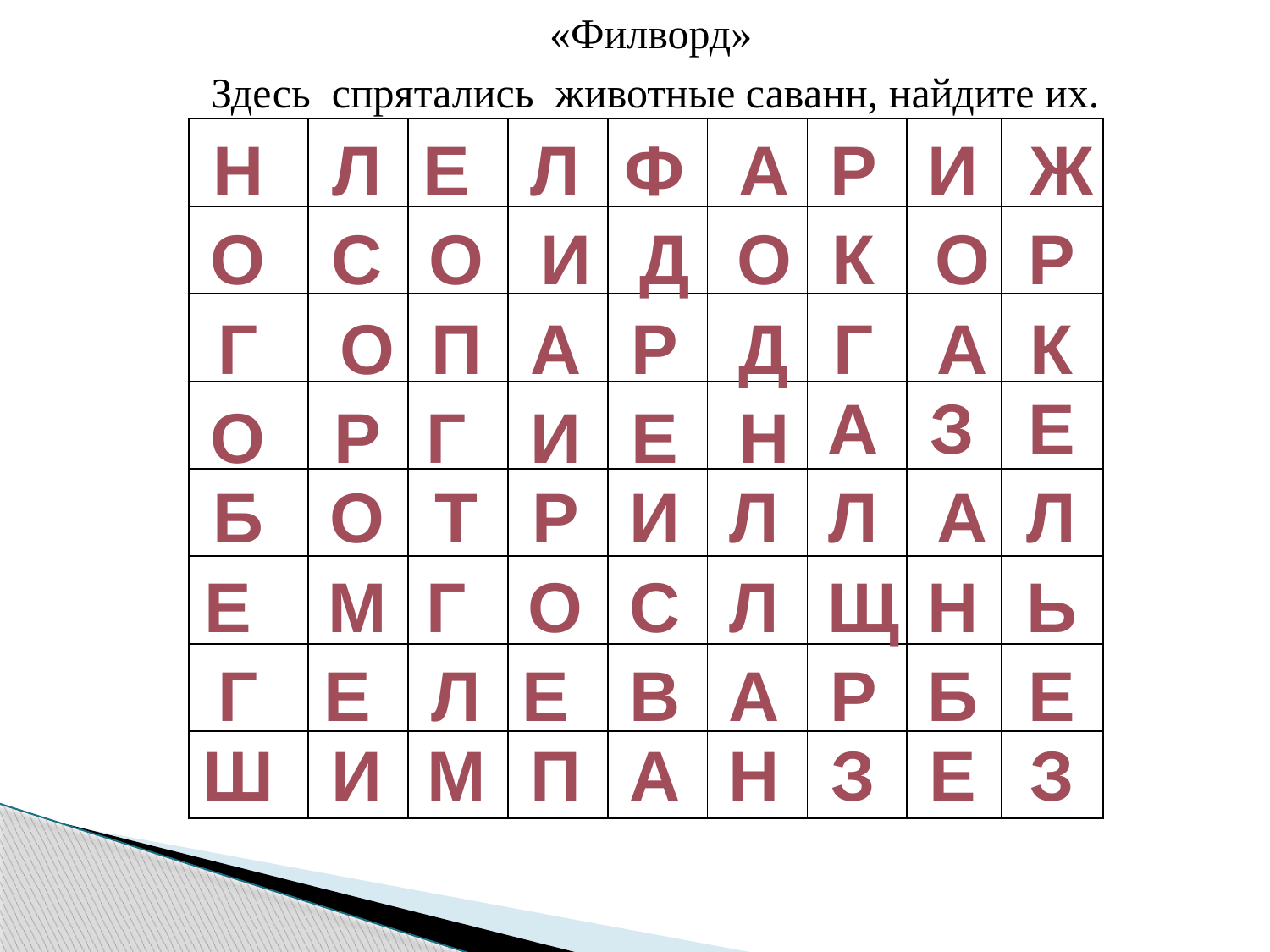

«Филворд»
Здесь  спрятались  животные саванн, найдите их.
|  |  |  |  |  |  |  |  |  |
| --- | --- | --- | --- | --- | --- | --- | --- | --- |
|  |  |  |  |  |  |  |  |  |
|  |  |  |  |  |  |  |  |  |
|  |  |  |  |  |  |  |  |  |
|  |  |  |  |  |  |  |  |  |
|  |  |  |  |  |  |  |  |  |
|  |  |  |  |  |  |  |  |  |
|  |  |  |  |  |  |  |  |  |
Н
Л
Е
Л
Ф
А
Р
И
Ж
О
С
О
И
Д
О
К
О
Р
Г
О
П
А
Р
Д
Г
А
К
А
З
Е
О
Р
Г
И
Е
Н
Б
О
Т
Р
И
Л
Л
А
Л
Е
М
Г
О
С
Л
Щ
Н
Ь
Г
Е
Л
Е
В
А
Р
Б
Е
Ш
И
М
П
А
Н
З
Е
З